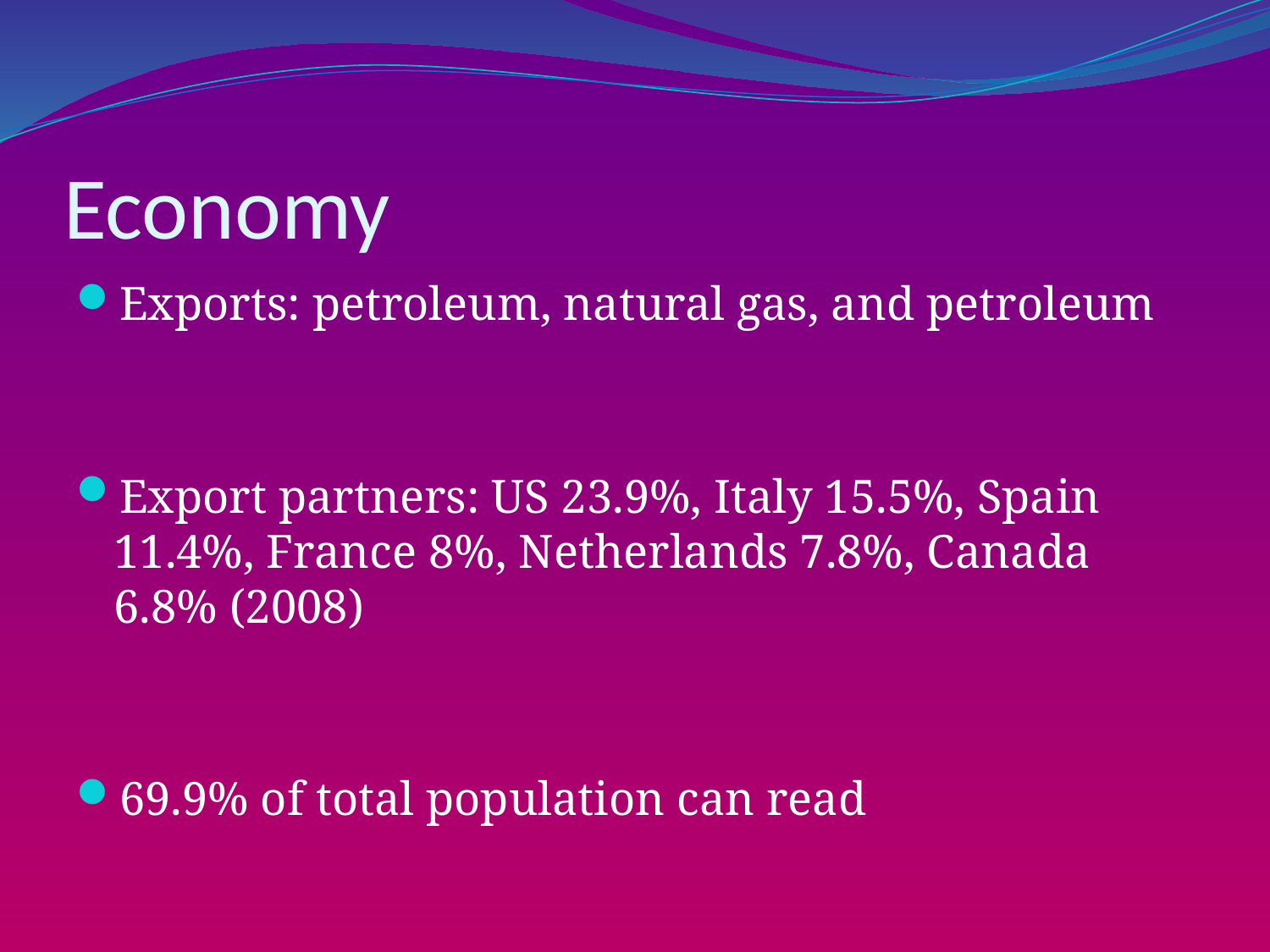

# Economy
Exports: petroleum, natural gas, and petroleum

Export partners: US 23.9%, Italy 15.5%, Spain 11.4%, France 8%, Netherlands 7.8%, Canada 6.8% (2008)

69.9% of total population can read